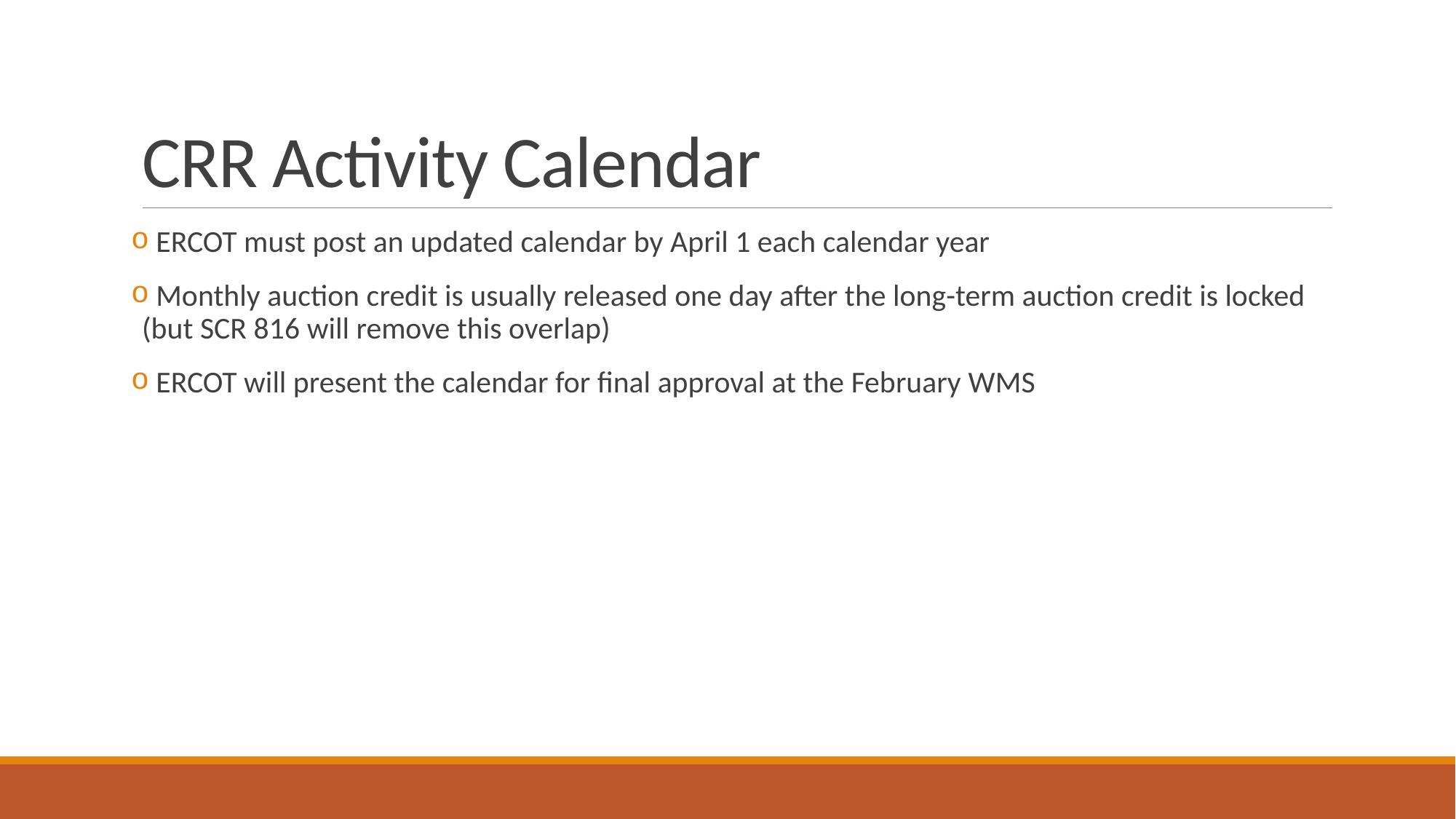

# CRR Activity Calendar
 ERCOT must post an updated calendar by April 1 each calendar year
 Monthly auction credit is usually released one day after the long-term auction credit is locked (but SCR 816 will remove this overlap)
 ERCOT will present the calendar for final approval at the February WMS